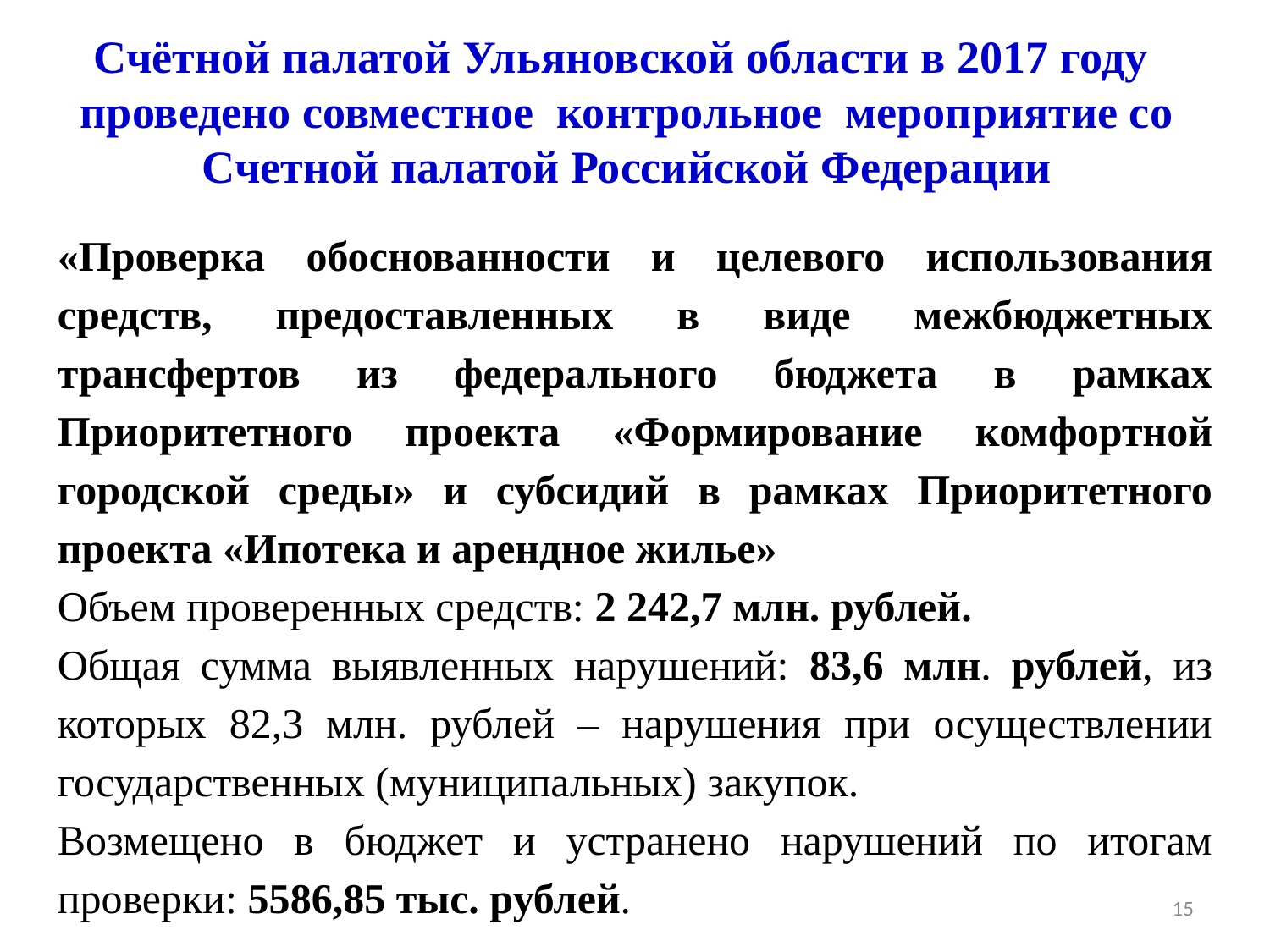

# Счётной палатой Ульяновской области в 2017 году  проведено совместное  контрольное  мероприятие со Счетной палатой Российской Федерации
«Проверка обоснованности и целевого использования средств, предоставленных в виде межбюджетных трансфертов из федерального бюджета в рамках Приоритетного проекта «Формирование комфортной городской среды» и субсидий в рамках Приоритетного проекта «Ипотека и арендное жилье»
Объем проверенных средств: 2 242,7 млн. рублей.
Общая сумма выявленных нарушений: 83,6 млн. рублей, из которых 82,3 млн. рублей – нарушения при осуществлении государственных (муниципальных) закупок.
Возмещено в бюджет и устранено нарушений по итогам проверки: 5586,85 тыс. рублей.

15